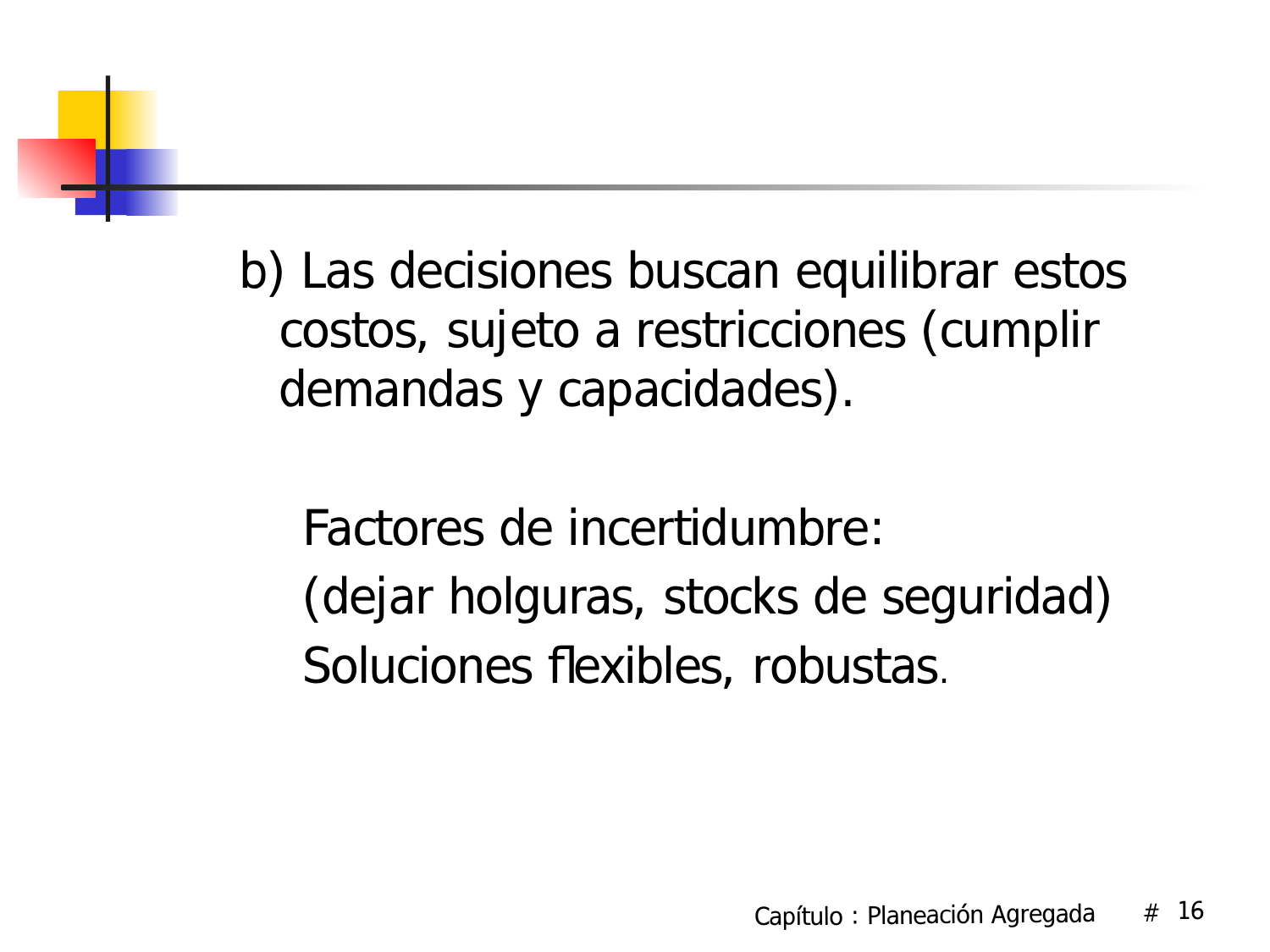

#
b) Las decisiones buscan equilibrar estos costos, sujeto a restricciones (cumplir demandas y capacidades).

Factores de incertidumbre:
(dejar holguras, stocks de seguridad)
Soluciones flexibles, robustas.
16
Capítulo : Planeación Agregada      #